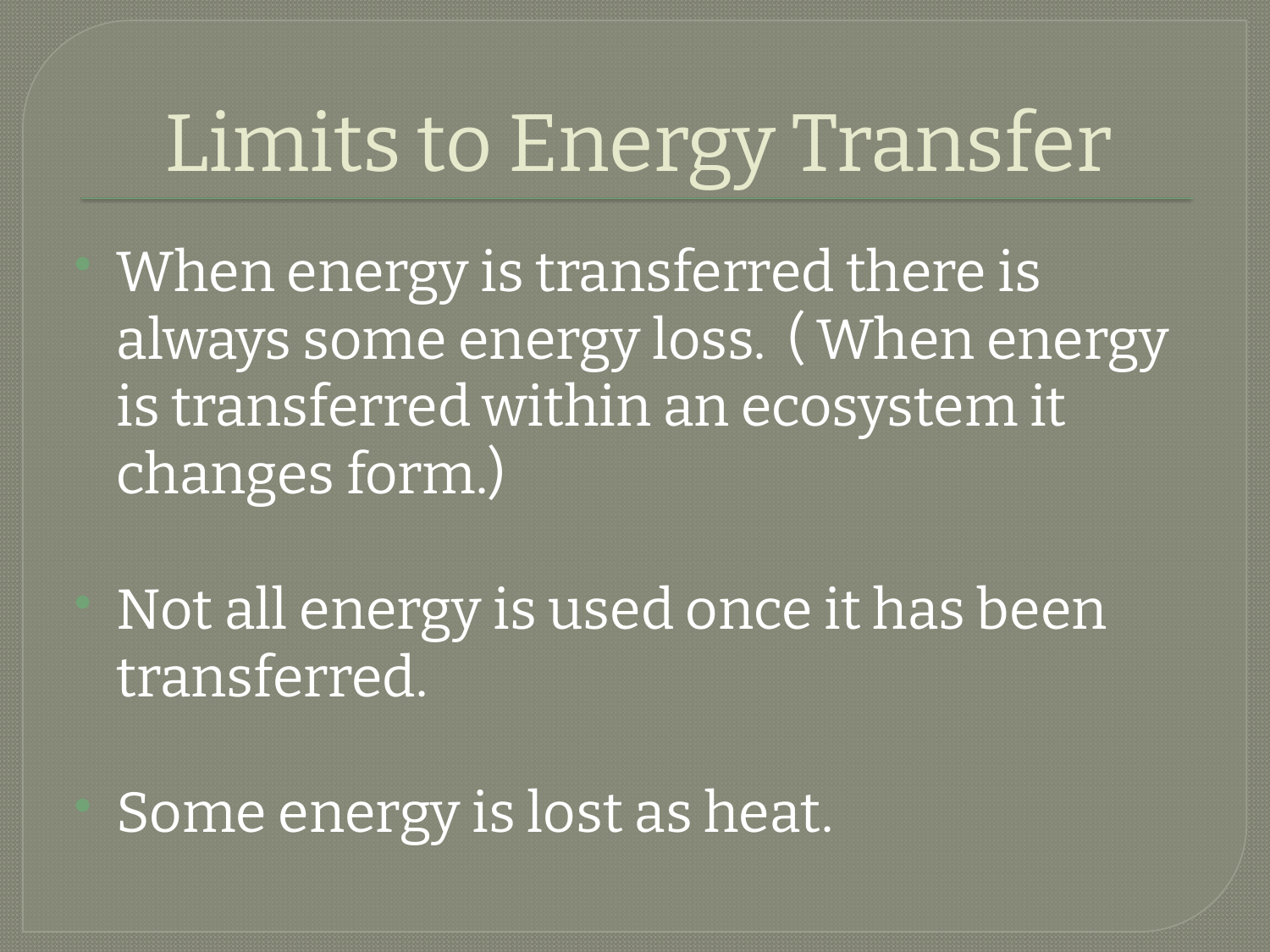

# Limits to Energy Transfer
When energy is transferred there is always some energy loss.  ( When energy is transferred within an ecosystem it changes form.)

Not all energy is used once it has been transferred.

Some energy is lost as heat.